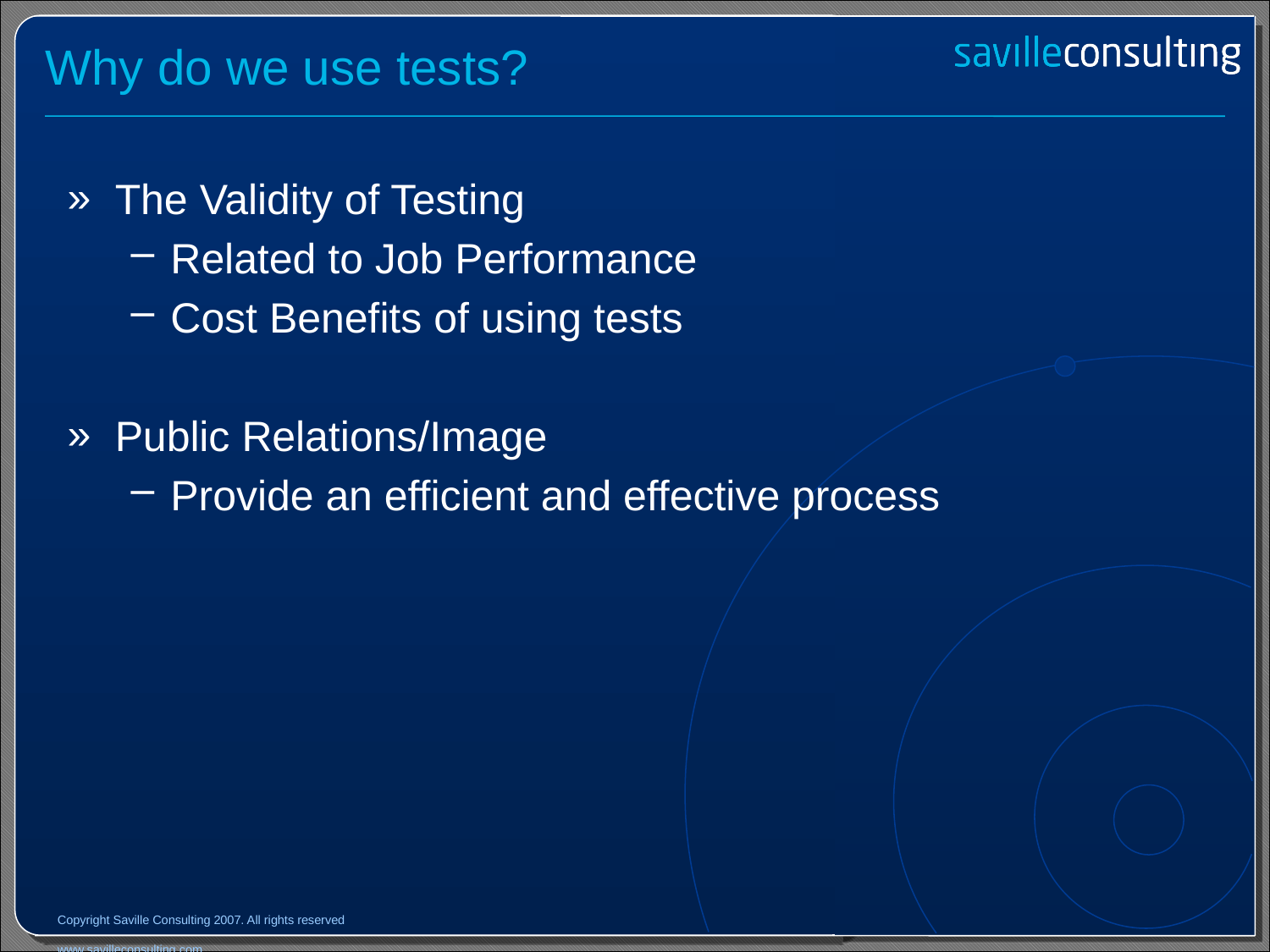

Why do we use tests?

The Validity of Testing
Related to Job Performance
Cost Benefits of using tests

Public Relations/Image
Provide an efficient and effective process